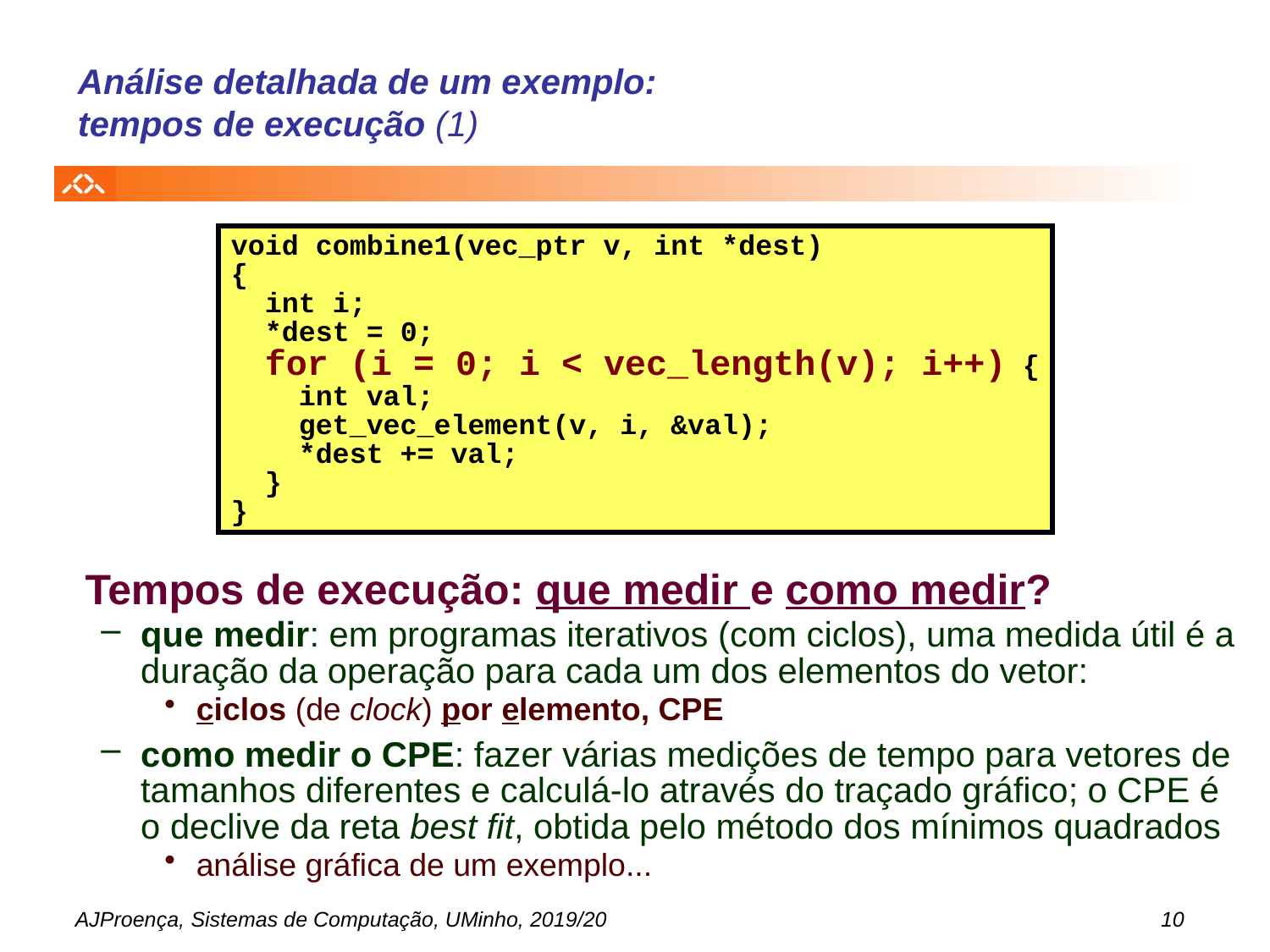

# Análise detalhada de um exemplo: tempos de execução (1)

void combine1(vec_ptr v, int *dest)
{
  int i;
  *dest = 0;
  for (i = 0; i < vec_length(v); i++) {
    int val;
    get_vec_element(v, i, &val);
    *dest += val;
  }
}
	Tempos de execução: que medir e como medir?
que medir: em programas iterativos (com ciclos), uma medida útil é a duração da operação para cada um dos elementos do vetor:
ciclos (de clock) por elemento, CPE
como medir o CPE: fazer várias medições de tempo para vetores de tamanhos diferentes e calculá-lo através do traçado gráfico; o CPE é o declive da reta best fit, obtida pelo método dos mínimos quadrados
análise gráfica de um exemplo...